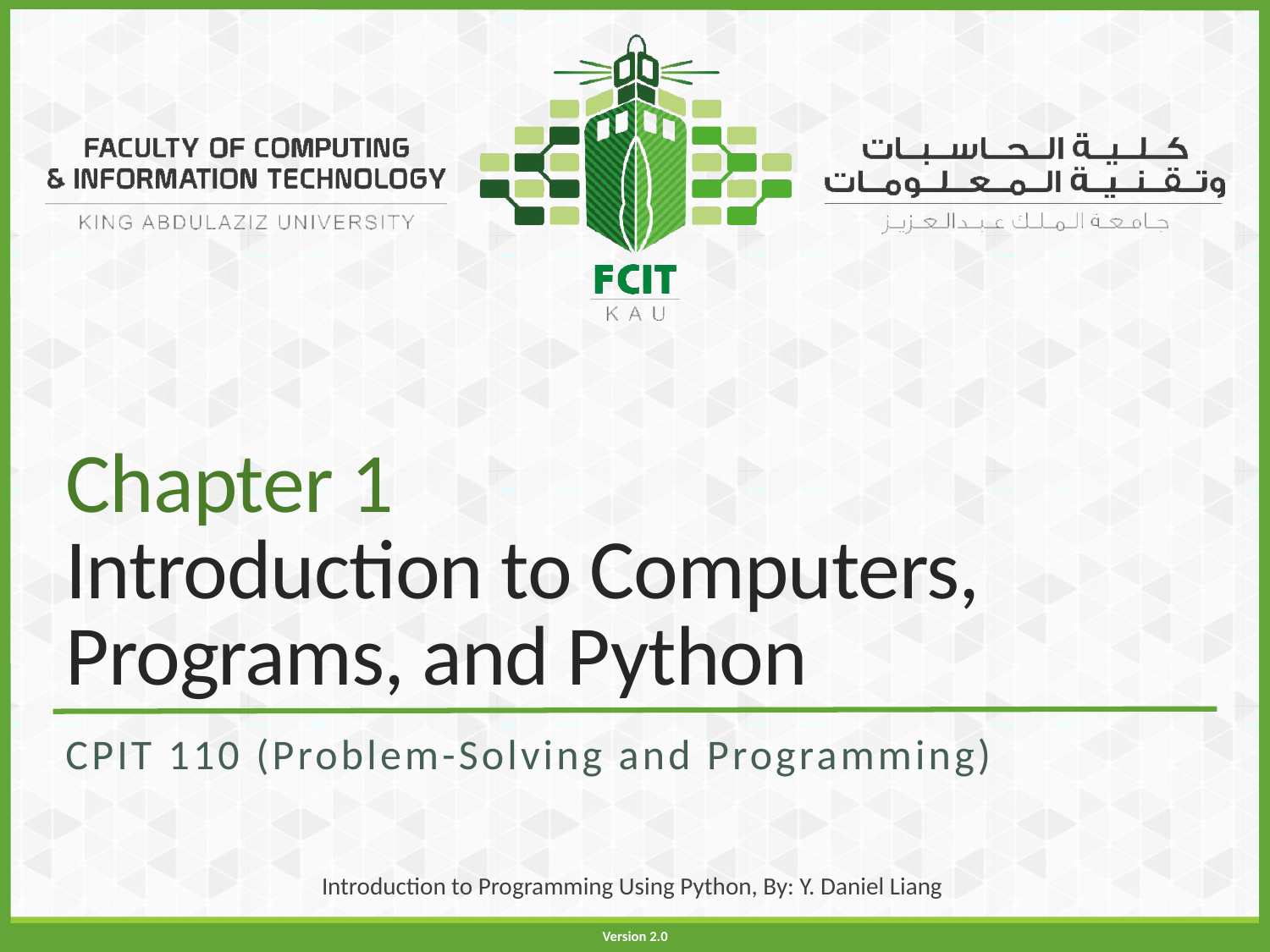

# Chapter 1 Introduction to Computers, Programs, and Python
CPIT 110 (Problem-Solving and Programming)
Introduction to Programming Using Python, By: Y. Daniel Liang
Version 2.0